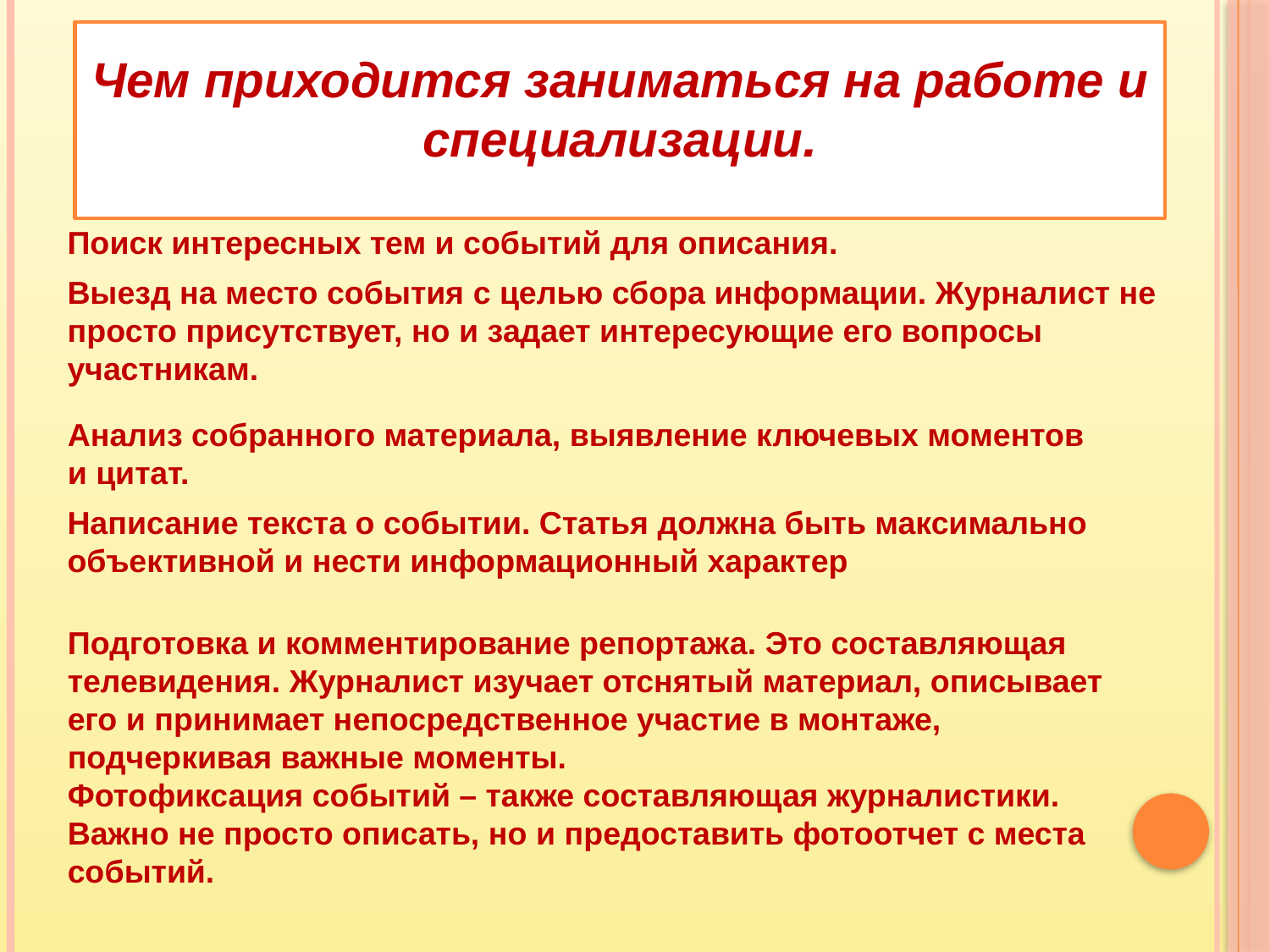

Чем приходится заниматься на работе и специализации.

Поиск интересных тем и событий для описания.

Выезд на место события с целью сбора информации. Журналист не просто присутствует, но и задает интересующие его вопросы участникам.
Анализ собранного материала, выявление ключевых моментов и цитат.

Написание текста о событии. Статья должна быть максимально объективной и нести информационный характер
Подготовка и комментирование репортажа. Это составляющая телевидения. Журналист изучает отснятый материал, описывает его и принимает непосредственное участие в монтаже, подчеркивая важные моменты.
Фотофиксация событий – также составляющая журналистики. Важно не просто описать, но и предоставить фотоотчет с места событий.